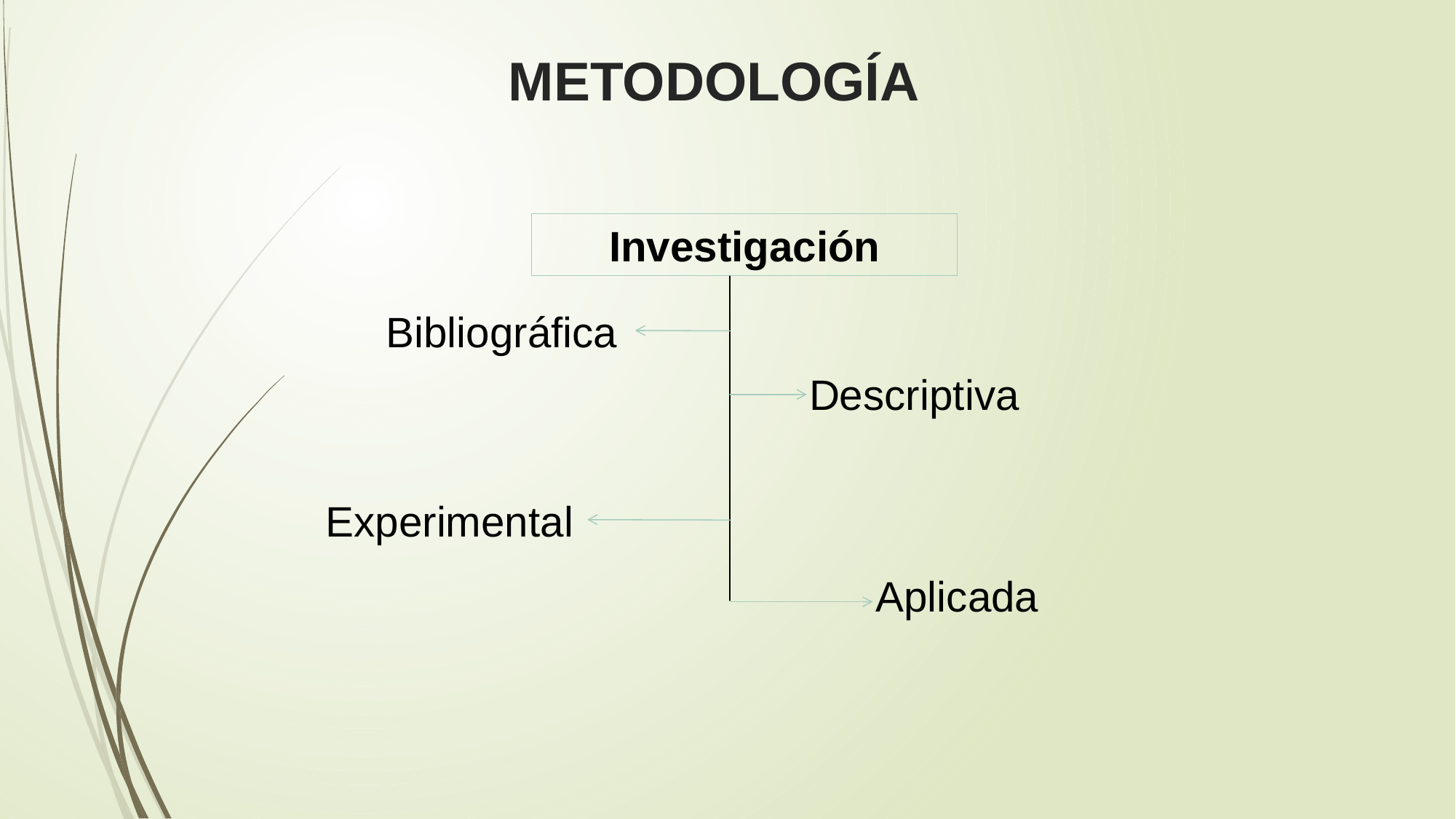

# METODOLOGÍA
Investigación
Bibliográfica
Descriptiva
Experimental
Aplicada